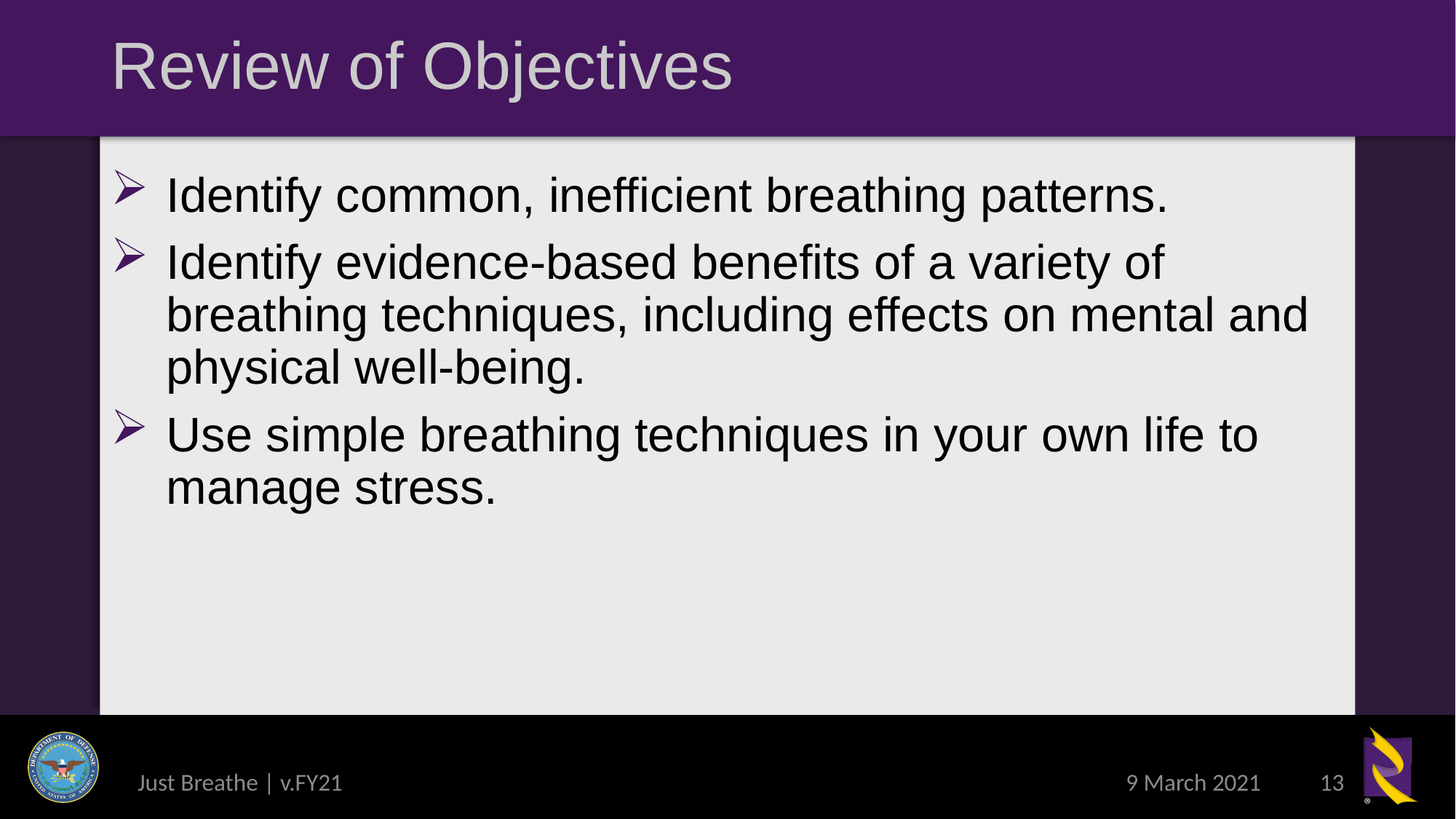

# Review of Objectives
Identify common, inefficient breathing patterns.
Identify evidence-based benefits of a variety of breathing techniques, including effects on mental and physical well-being.
Use simple breathing techniques in your own life to manage stress.
Just Breathe | v.FY21
9 March 2021
13